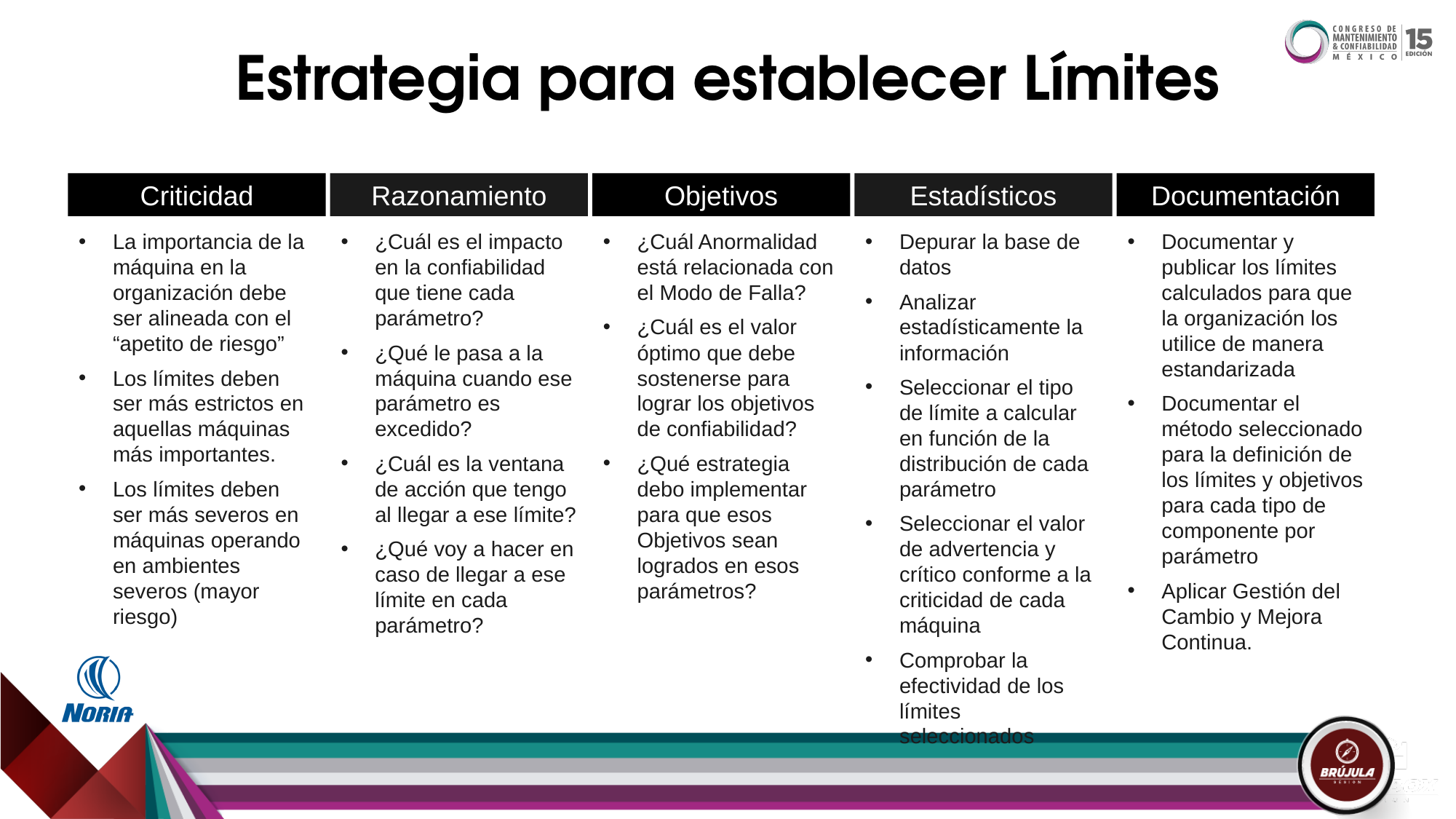

# Estrategia para establecer Límites
Criticidad
Razonamiento
Objetivos
Estadísticos
Documentación
La importancia de la máquina en la organización debe ser alineada con el “apetito de riesgo”
Los límites deben ser más estrictos en aquellas máquinas más importantes.
Los límites deben ser más severos en máquinas operando en ambientes severos (mayor riesgo)
¿Cuál es el impacto en la confiabilidad que tiene cada parámetro?
¿Qué le pasa a la máquina cuando ese parámetro es excedido?
¿Cuál es la ventana de acción que tengo al llegar a ese límite?
¿Qué voy a hacer en caso de llegar a ese límite en cada parámetro?
¿Cuál Anormalidad está relacionada con el Modo de Falla?
¿Cuál es el valor óptimo que debe sostenerse para lograr los objetivos de confiabilidad?
¿Qué estrategia debo implementar para que esos Objetivos sean logrados en esos parámetros?
Depurar la base de datos
Analizar estadísticamente la información
Seleccionar el tipo de límite a calcular en función de la distribución de cada parámetro
Seleccionar el valor de advertencia y crítico conforme a la criticidad de cada máquina
Comprobar la efectividad de los límites seleccionados
Documentar y publicar los límites calculados para que la organización los utilice de manera estandarizada
Documentar el método seleccionado para la definición de los límites y objetivos para cada tipo de componente por parámetro
Aplicar Gestión del Cambio y Mejora Continua.